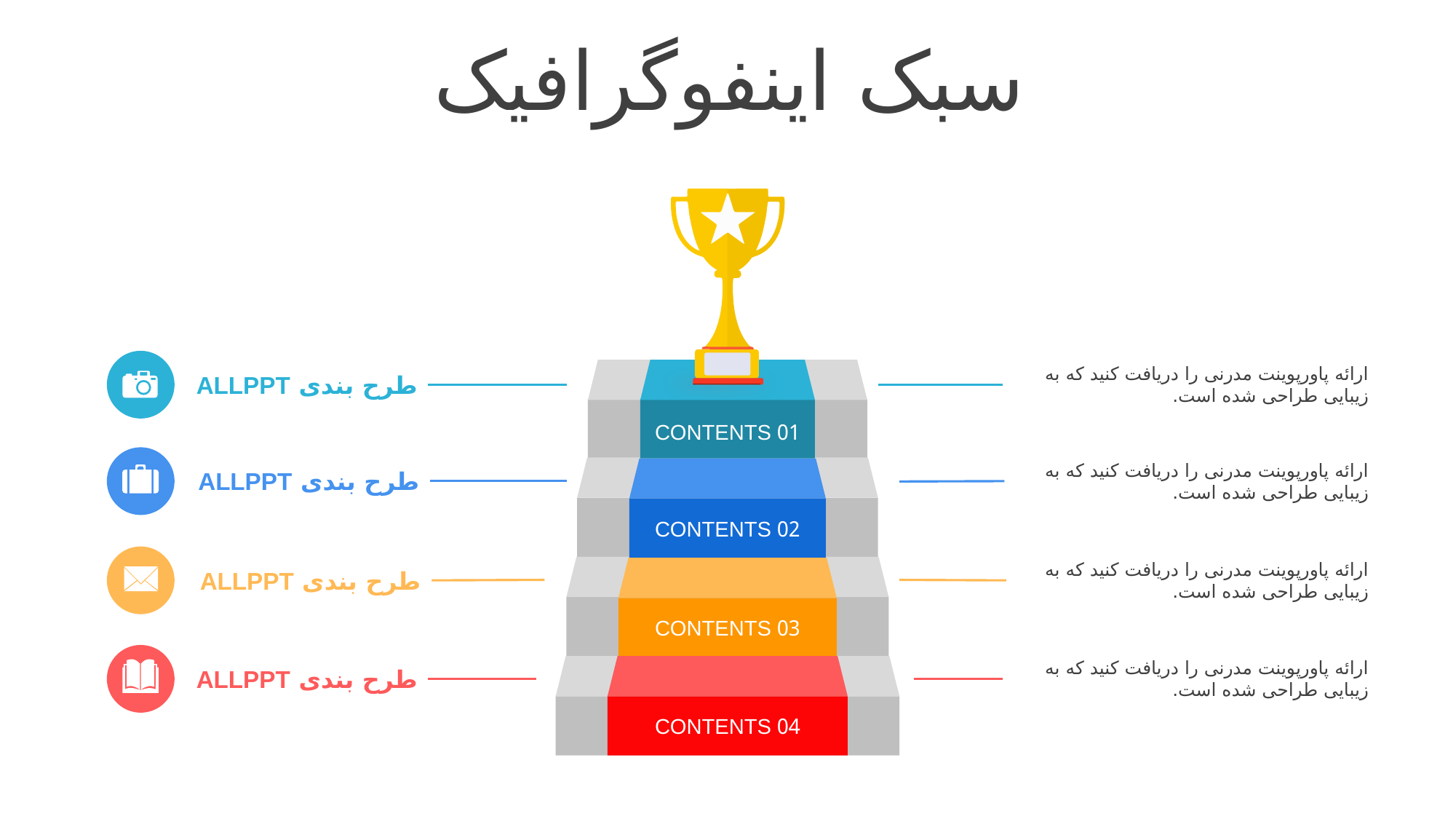

سبک اینفوگرافیک

ارائه پاورپوینت مدرنی را دریافت کنید که به زیبایی طراحی شده است.

طرح بندی ALLPPT

01 CONTENTS

ارائه پاورپوینت مدرنی را دریافت کنید که به زیبایی طراحی شده است.
طرح بندی ALLPPT

02 CONTENTS

ارائه پاورپوینت مدرنی را دریافت کنید که به زیبایی طراحی شده است.
طرح بندی ALLPPT

03 CONTENTS

ارائه پاورپوینت مدرنی را دریافت کنید که به زیبایی طراحی شده است.
طرح بندی ALLPPT

04 CONTENTS